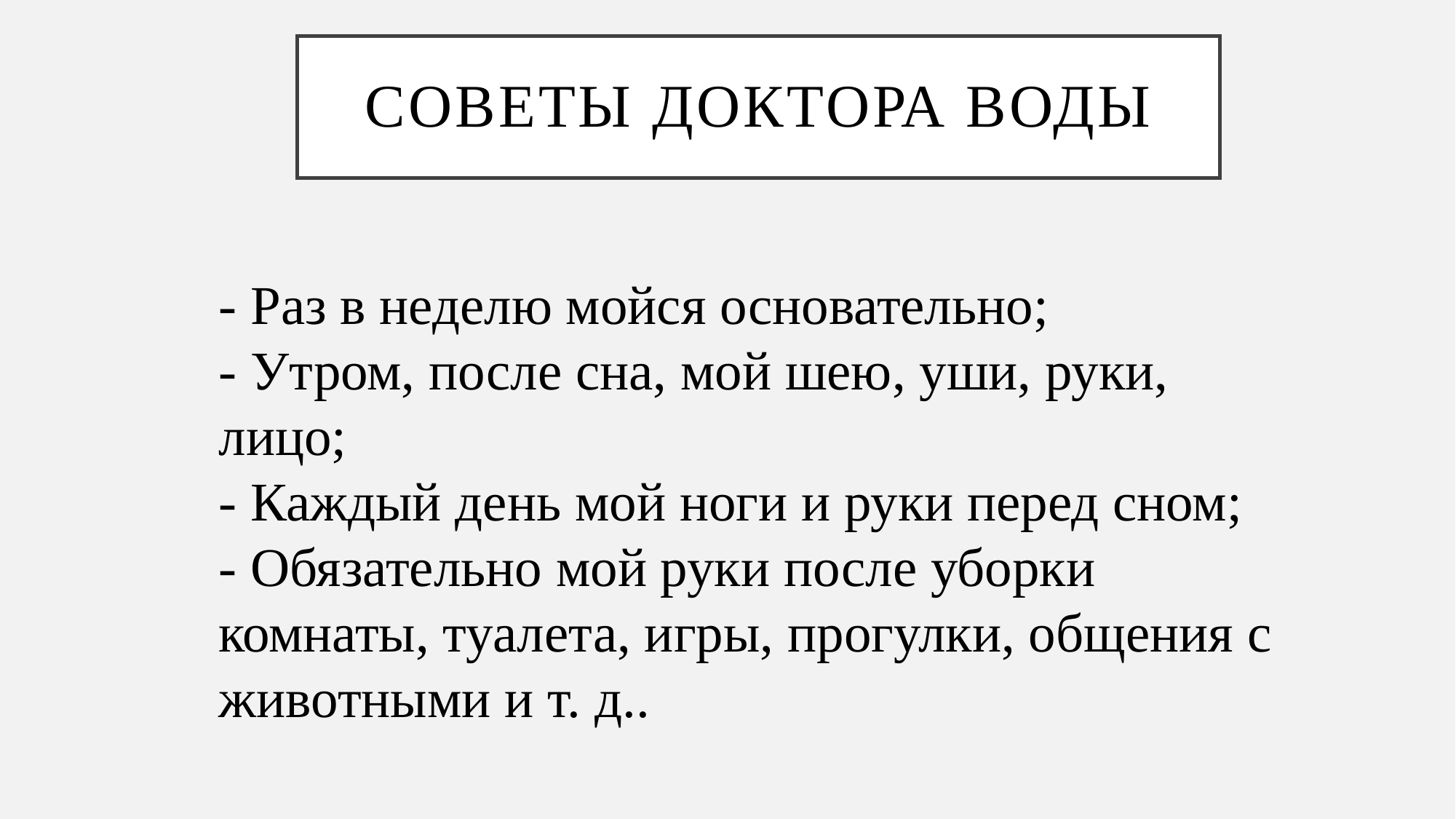

# Советы доктора воды
- Раз в неделю мойся основательно;
- Утром, после сна, мой шею, уши, руки, лицо;
- Каждый день мой ноги и руки перед сном;
- Обязательно мой руки после уборки комнаты, туалета, игры, прогулки, общения с животными и т. д..